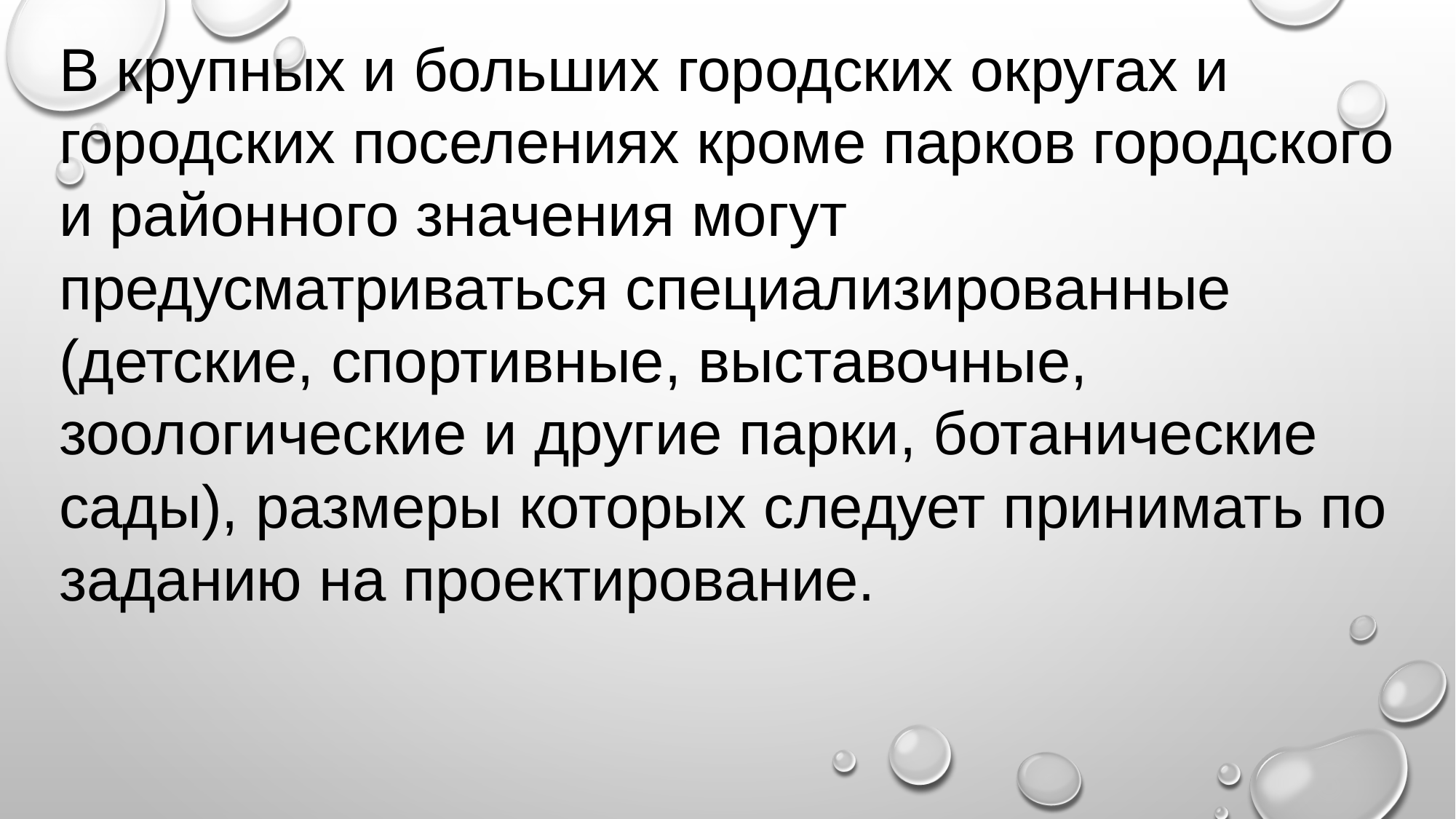

В крупных и больших городских округах и городских поселениях кроме парков городского и районного значения могут предусматриваться специализированные (детские, спортивные, выставочные, зоологические и другие парки, ботанические сады), размеры которых следует принимать по заданию на проектирование.